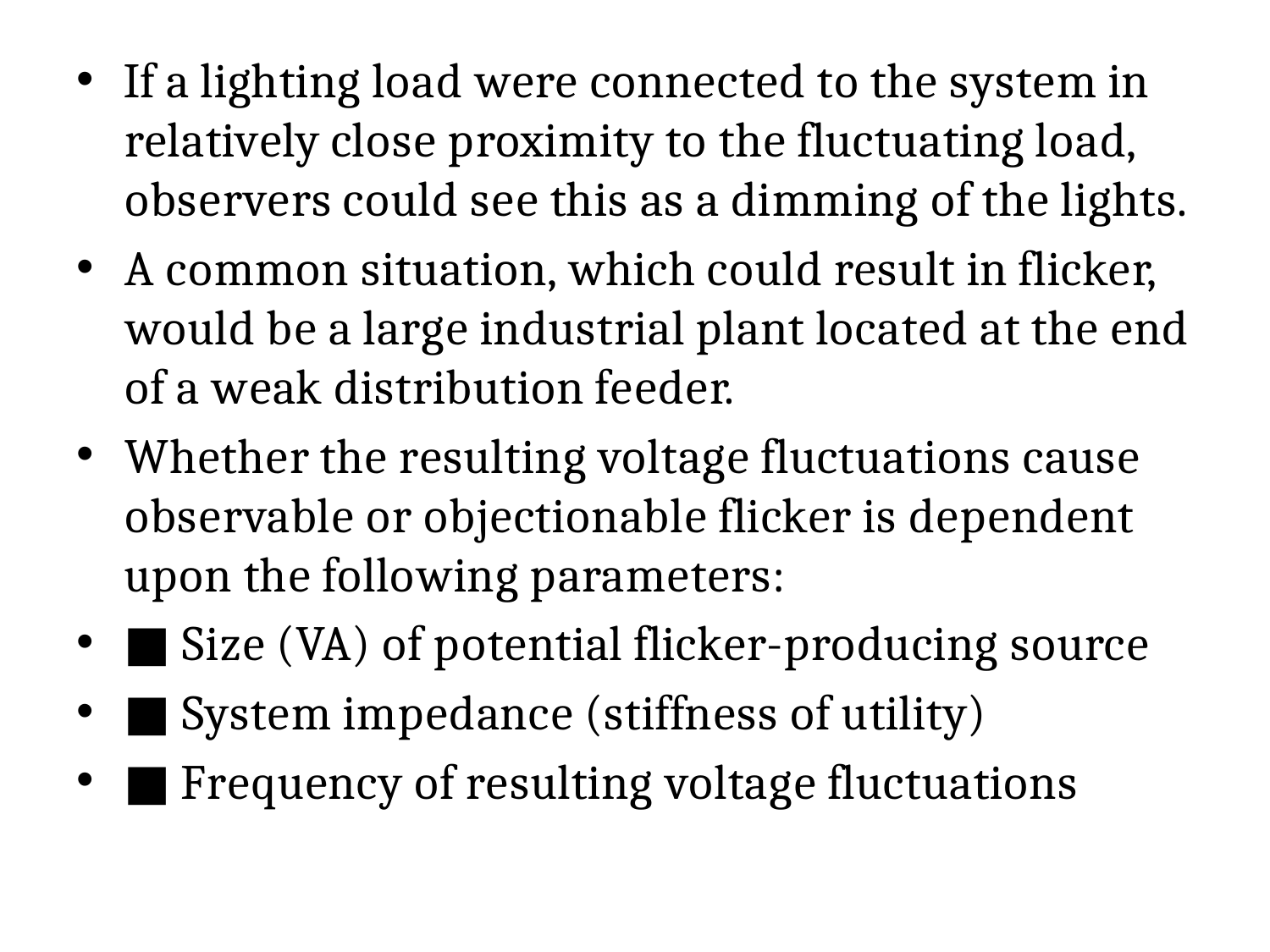

If a lighting load were connected to the system in relatively close proximity to the fluctuating load, observers could see this as a dimming of the lights.
A common situation, which could result in flicker, would be a large industrial plant located at the end of a weak distribution feeder.
Whether the resulting voltage fluctuations cause observable or objectionable flicker is dependent upon the following parameters:
■ Size (VA) of potential flicker-producing source
■ System impedance (stiffness of utility)
■ Frequency of resulting voltage fluctuations